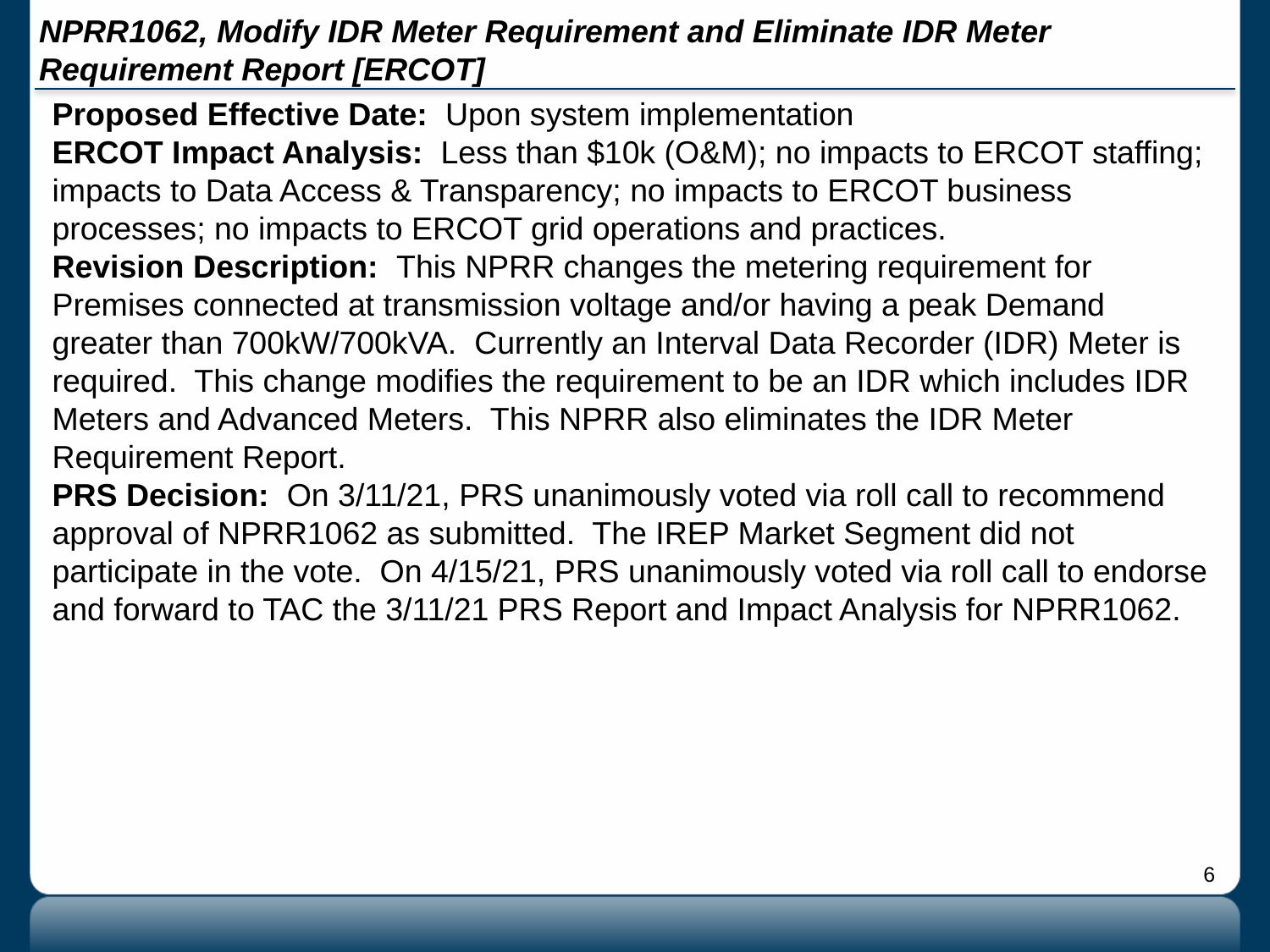

# NPRR1062, Modify IDR Meter Requirement and Eliminate IDR Meter Requirement Report [ERCOT]
Proposed Effective Date:  Upon system implementation
ERCOT Impact Analysis:  Less than $10k (O&M); no impacts to ERCOT staffing; impacts to Data Access & Transparency; no impacts to ERCOT business processes; no impacts to ERCOT grid operations and practices.
Revision Description:  This NPRR changes the metering requirement for Premises connected at transmission voltage and/or having a peak Demand greater than 700kW/700kVA.  Currently an Interval Data Recorder (IDR) Meter is required.  This change modifies the requirement to be an IDR which includes IDR Meters and Advanced Meters.  This NPRR also eliminates the IDR Meter Requirement Report.
PRS Decision:  On 3/11/21, PRS unanimously voted via roll call to recommend approval of NPRR1062 as submitted.  The IREP Market Segment did not participate in the vote.  On 4/15/21, PRS unanimously voted via roll call to endorse and forward to TAC the 3/11/21 PRS Report and Impact Analysis for NPRR1062.